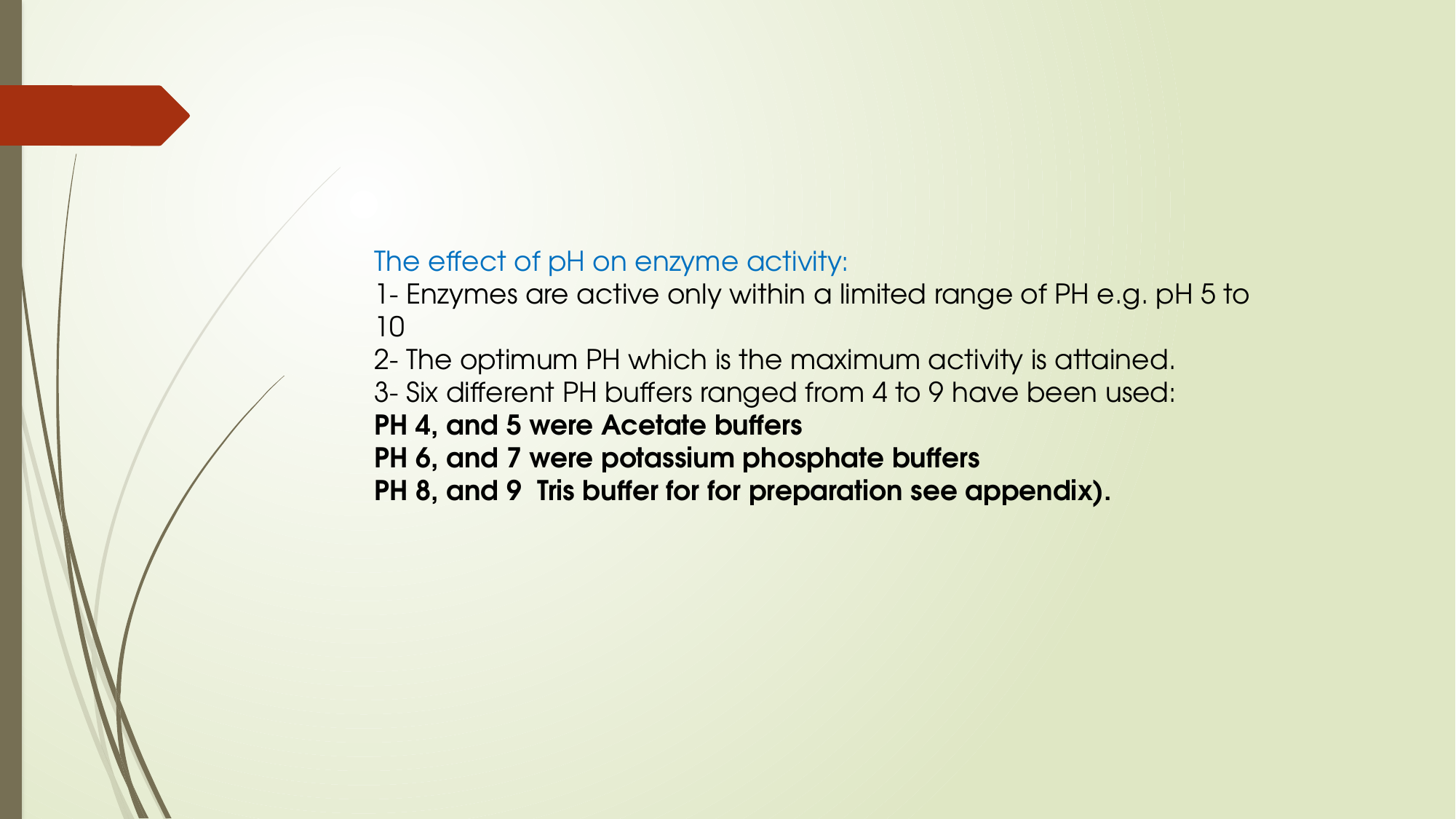

The effect of pH on enzyme activity:
1- Enzymes are active only within a limited range of PH e.g. pH 5 to 10
2- The optimum PH which is the maximum activity is attained.
3- Six different PH buffers ranged from 4 to 9 have been used:
PH 4, and 5 were Acetate buffers
PH 6, and 7 were potassium phosphate buffers
PH 8, and 9  Tris buffer for for preparation see appendix).